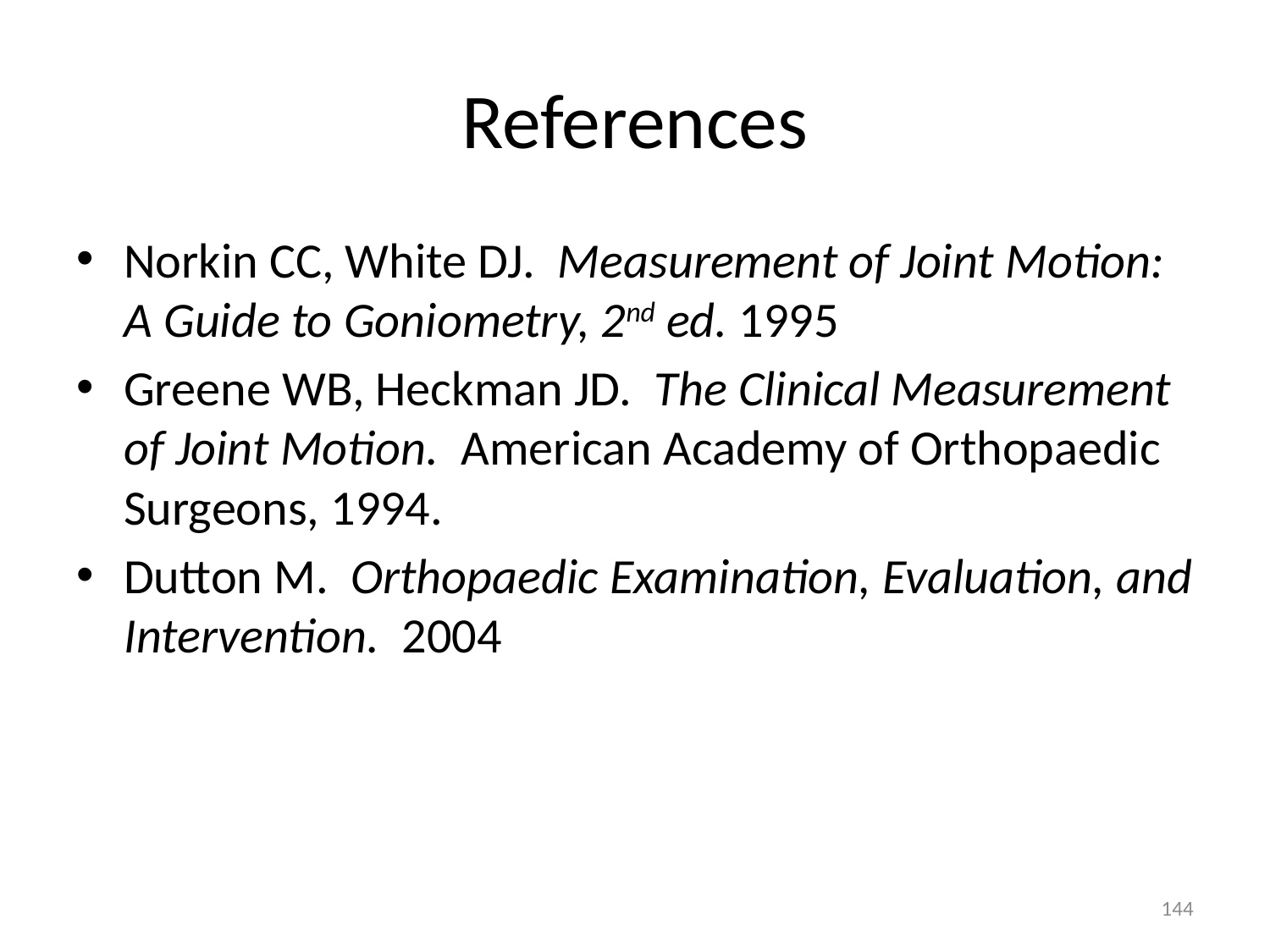

# References
Norkin CC, White DJ.  Measurement of Joint Motion: A Guide to Goniometry, 2nd ed. 1995
Greene WB, Heckman JD.  The Clinical Measurement of Joint Motion.  American Academy of Orthopaedic Surgeons, 1994.
Dutton M.  Orthopaedic Examination, Evaluation, and Intervention.  2004
144